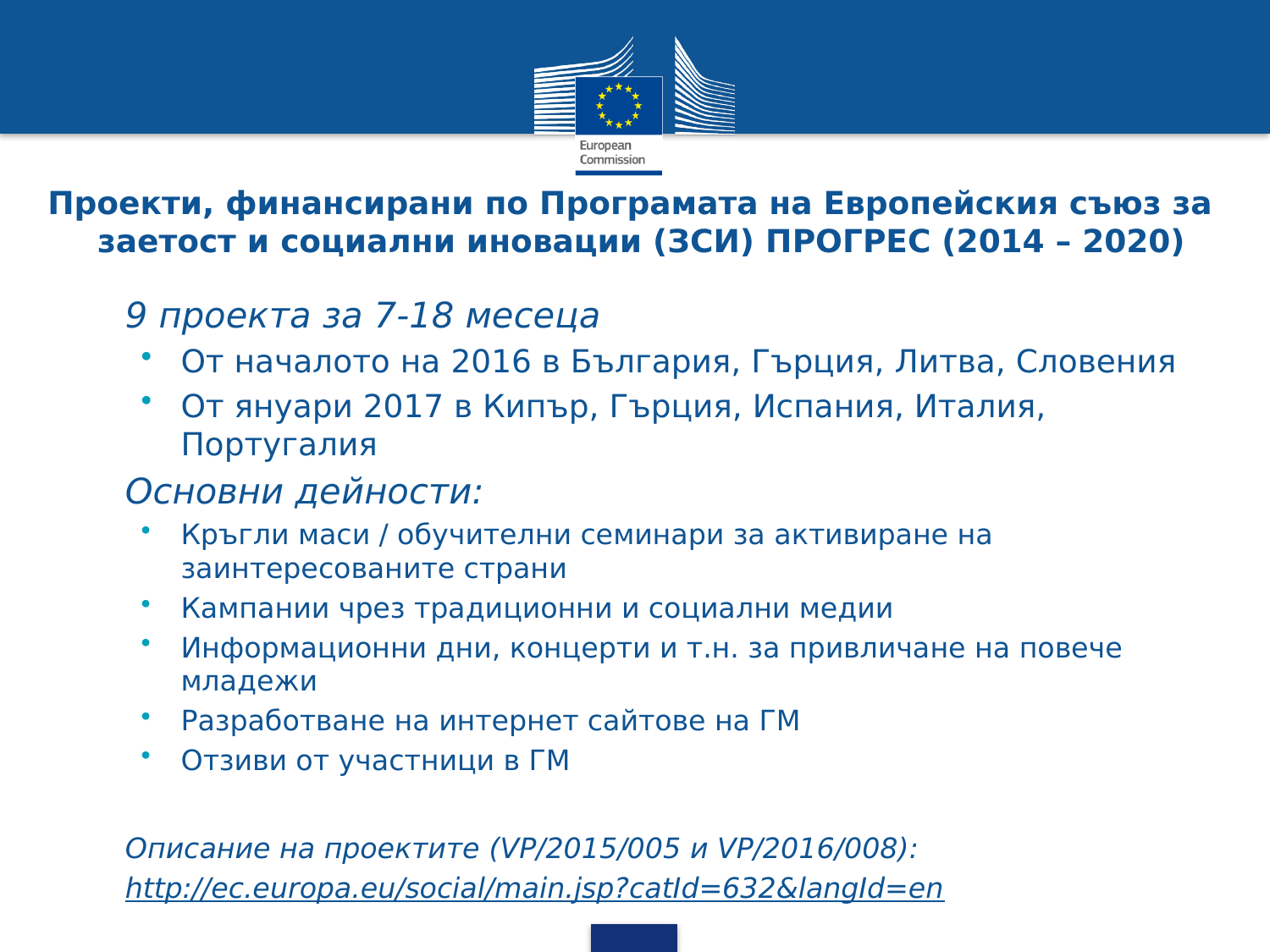

# Проекти, финансирани по Програмата на Европейския съюз за заетост и социални иновации (ЗСИ) ПРОГРЕС (2014 – 2020)
9 проекта за 7-18 месеца
От началото на 2016 в България, Гърция, Литва, Словения
От януари 2017 в Кипър, Гърция, Испания, Италия, Португалия
Основни дейности:
Кръгли маси / обучителни семинари за активиране на заинтересованите страни
Кампании чрез традиционни и социални медии
Информационни дни, концерти и т.н. за привличане на повече младежи
Разработване на интернет сайтове на ГМ
Отзиви от участници в ГМ

Описание на проектите (VP/2015/005 и VP/2016/008):
http://ec.europa.eu/social/main.jsp?catId=632&langId=en